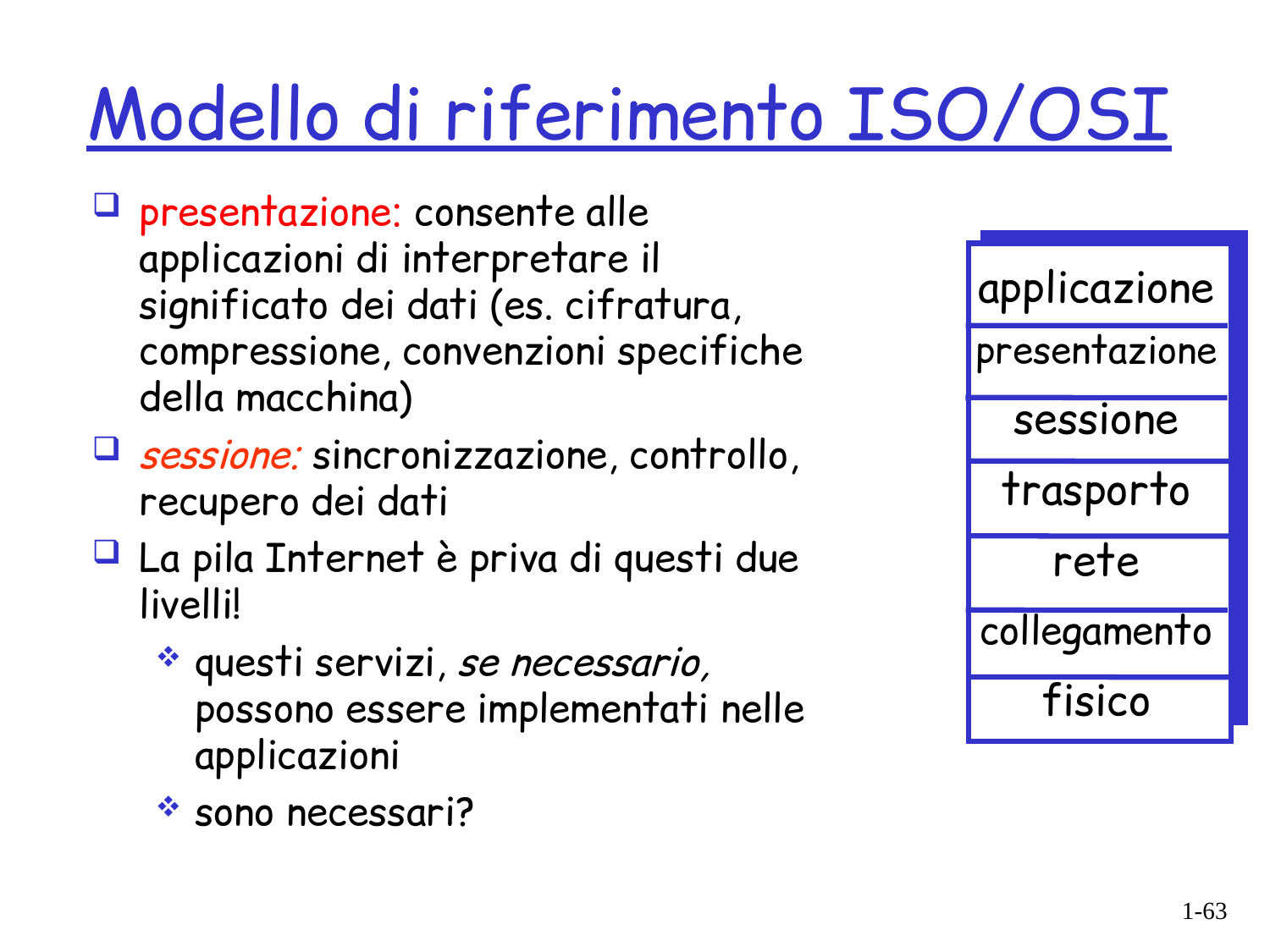

Modello di riferimento ISO/OSI
presentazione: consente alle applicazioni di interpretare il significato dei dati (es. cifratura, compressione, convenzioni specifiche della macchina)
sessione: sincronizzazione, controllo, recupero dei dati
La pila Internet è priva di questi due livelli!
questi servizi, se necessario, possono essere implementati nelle applicazioni
sono necessari?

applicazione

presentazione

sessione

trasporto

rete

collegamento

fisico

1-63